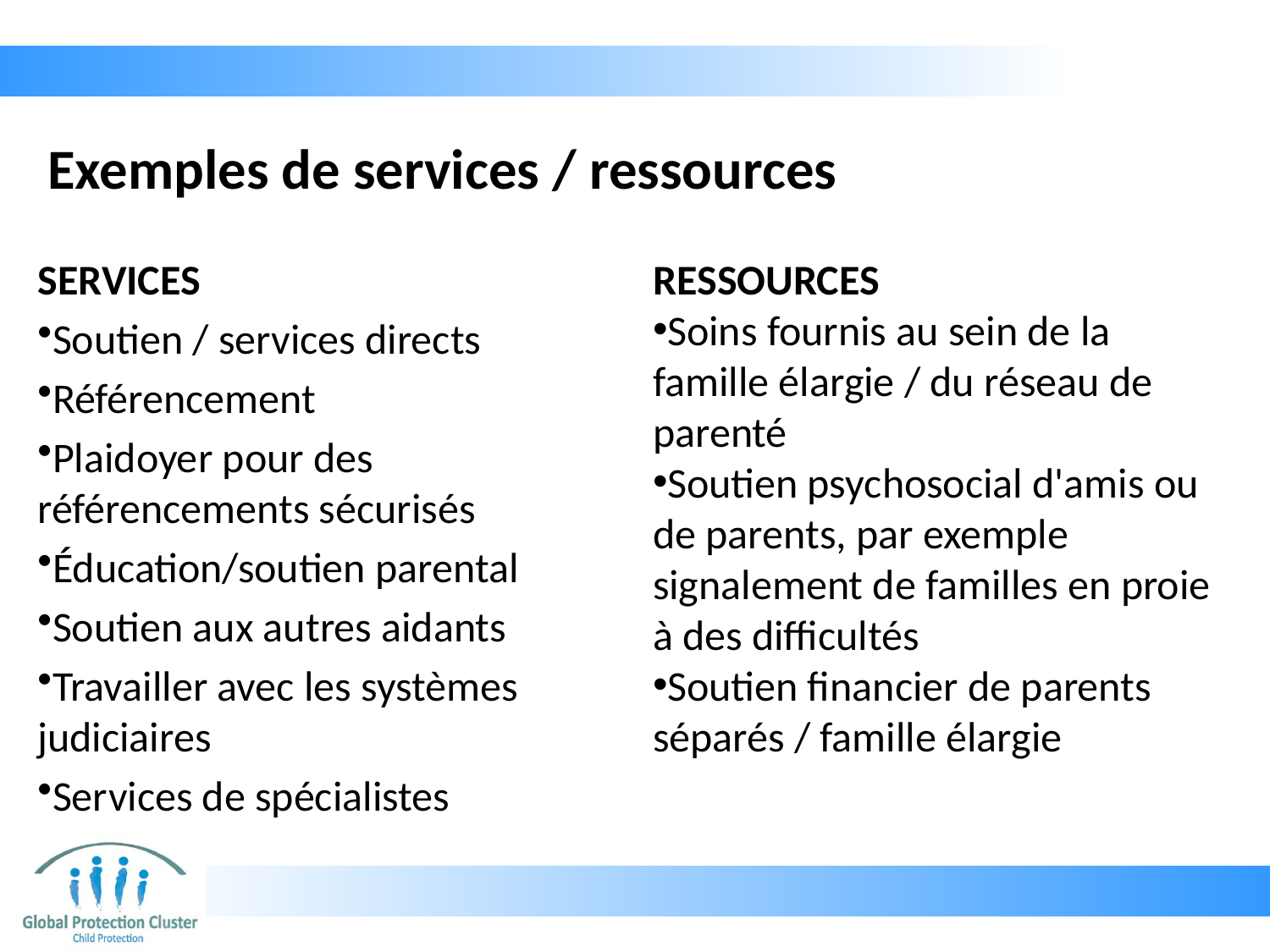

# Exemples de services / ressources
SERVICES
Soutien / services directs
Référencement
Plaidoyer pour des référencements sécurisés
Éducation/soutien parental
Soutien aux autres aidants
Travailler avec les systèmes judiciaires
Services de spécialistes

RESSOURCES
Soins fournis au sein de la famille élargie / du réseau de parenté
Soutien psychosocial d'amis ou de parents, par exemple signalement de familles en proie à des difficultés
Soutien financier de parents séparés / famille élargie